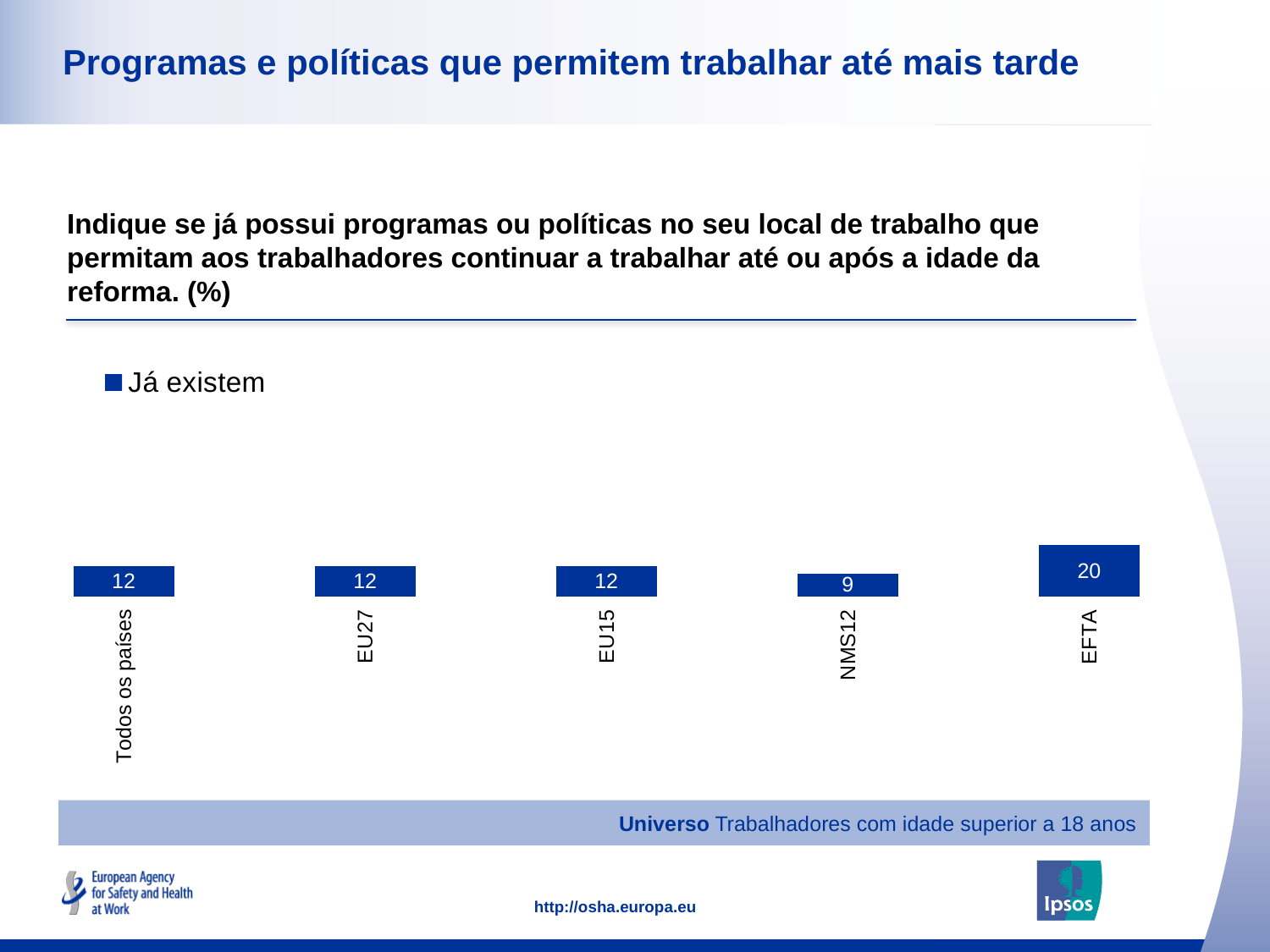

### Chart: Ipsos Ribbon Rules

| Category |  |
|---|---|
# Programas e políticas que permitem trabalhar até mais tarde
Indique se já possui programas ou políticas no seu local de trabalho que permitam aos trabalhadores continuar a trabalhar até ou após a idade da reforma. (%)

### Chart

| Category | Já existem | Column1 |
|---|---|---|
| Todos os países | 12.0 | None |
|  | None | None |
| EU27 | 12.0 | None |
|  | None | None |
| EU15 | 12.0 | None |
|  | None | None |
| NMS12 | 9.0 | None |
|  | None | None |
| EFTA | 20.0 | None |
Universo Trabalhadores com idade superior a 18 anos